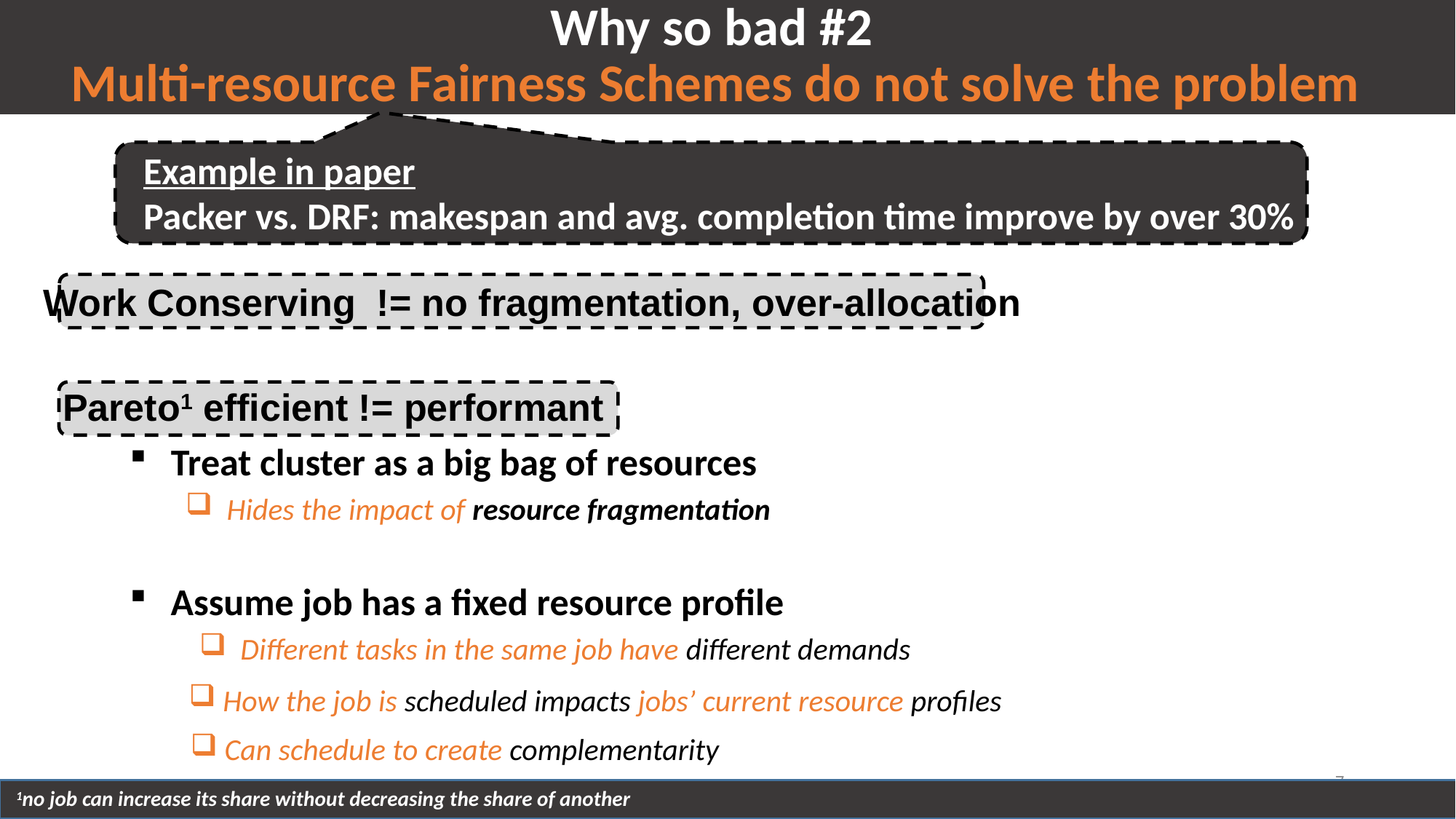

Why so bad #2

Multi-resource Fairness Schemes do not solve the problem
Example in paper
Packer vs. DRF: makespan and avg. completion time improve by over 30%

Work Conserving  != no fragmentation, over-allocation

Pareto1 efficient != performant

Treat cluster as a big bag of resources
Hides the impact of resource fragmentation
Assume job has a fixed resource profile
Different tasks in the same job have different demands
How the job is scheduled impacts jobs’ current resource profiles
Can schedule to create complementarity
7

1no job can increase its share without decreasing the share of another